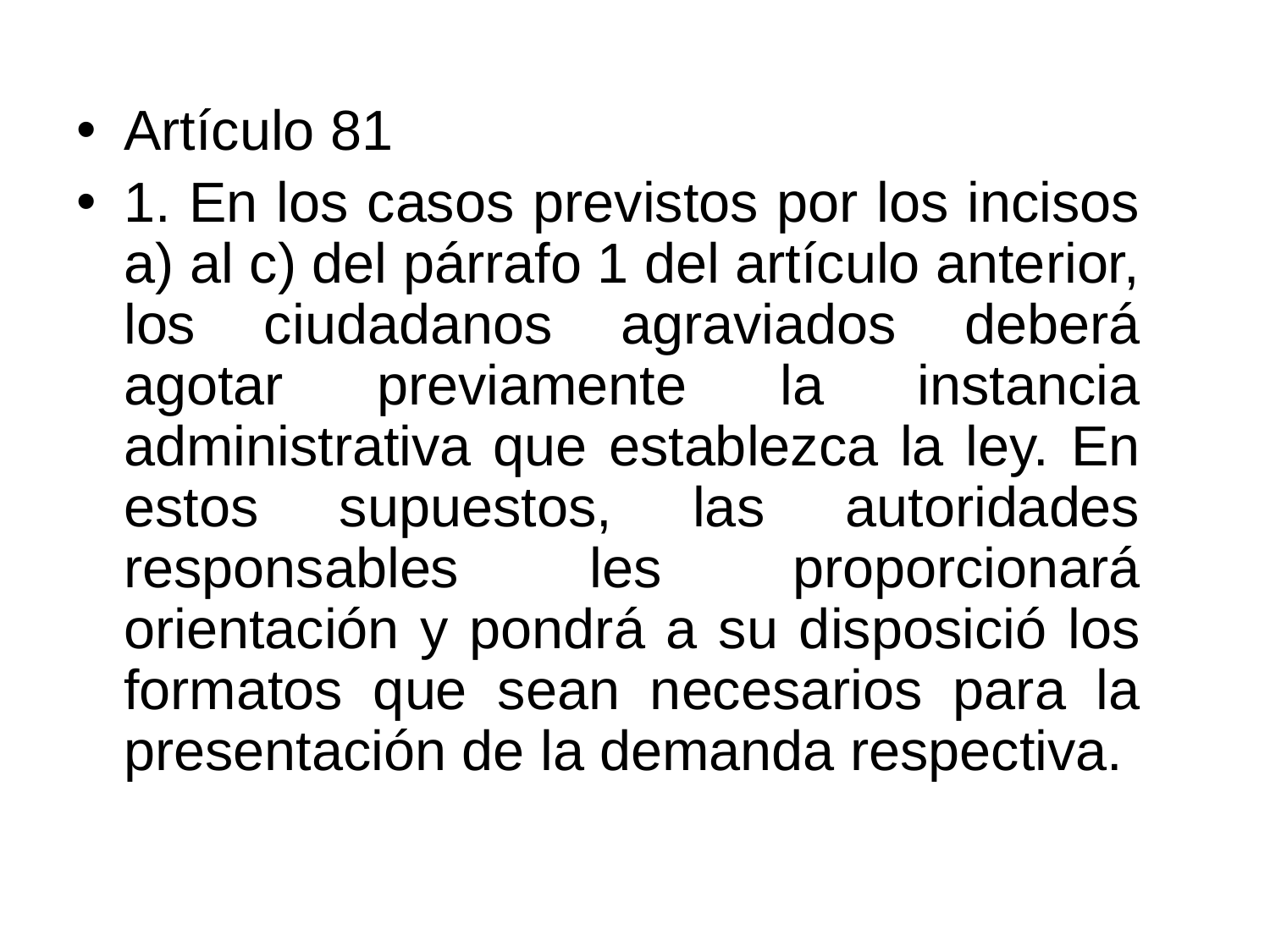

Artículo 81
1. En los casos previstos por los incisos a) al c) del párrafo 1 del artículo anterior, los ciudadanos agraviados deberá agotar previamente la instancia administrativa que establezca la ley. En estos supuestos, las autoridades responsables les proporcionará orientación y pondrá a su disposició los formatos que sean necesarios para la presentación de la demanda respectiva.